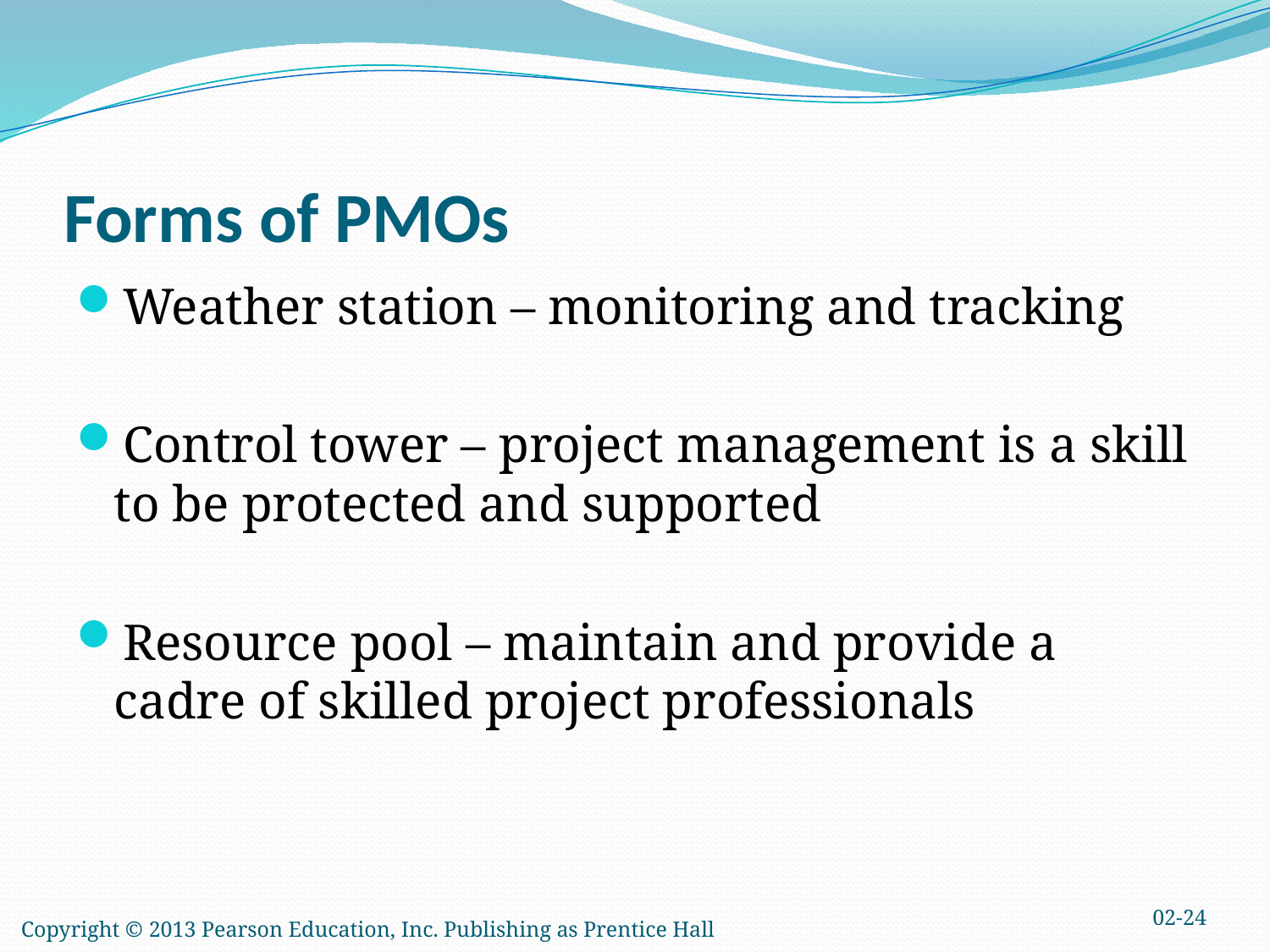

# Forms of PMOs
Weather station – monitoring and tracking

Control tower – project management is a skill to be protected and supported

Resource pool – maintain and provide a cadre of skilled project professionals
02-24